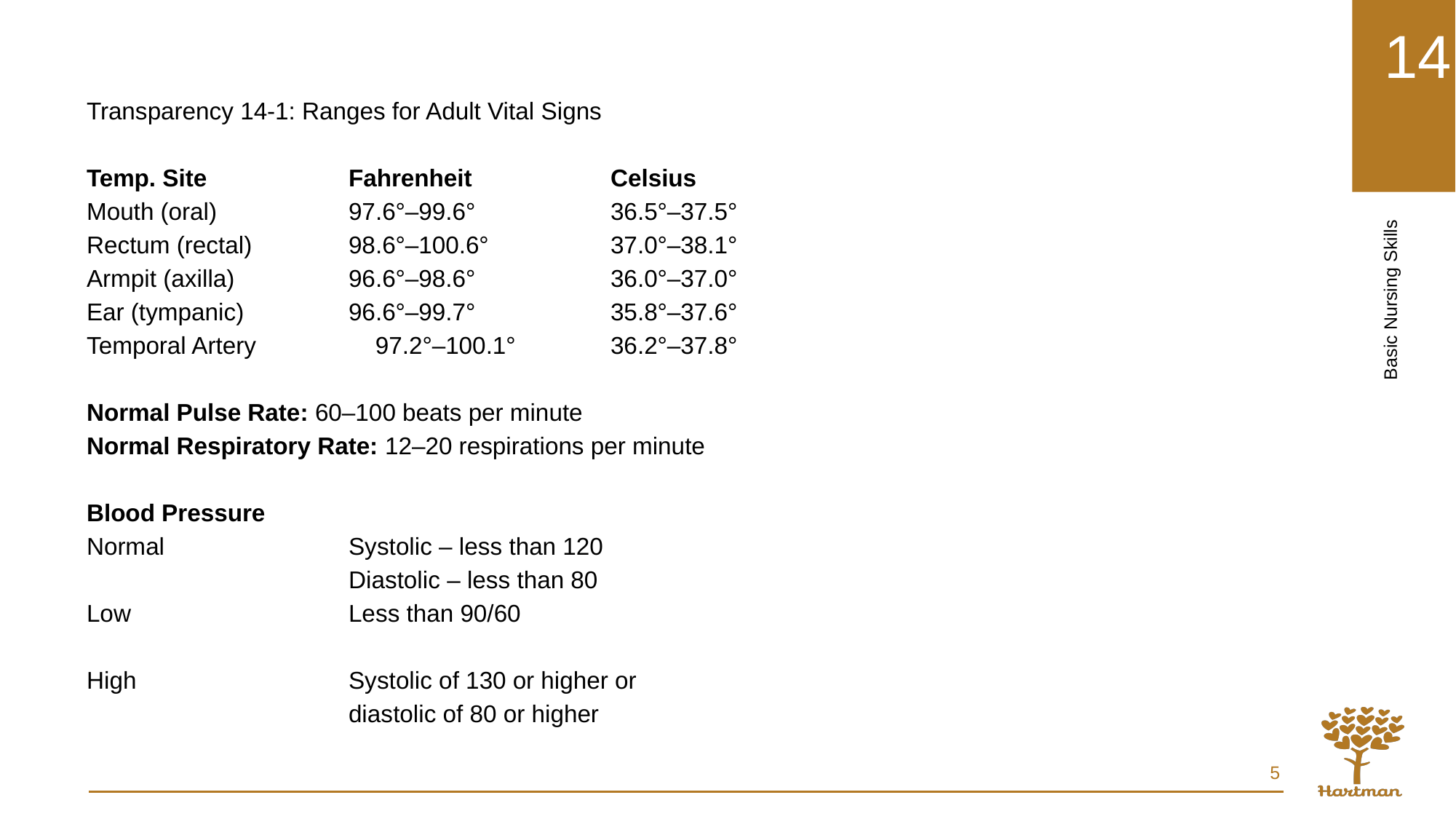

Transparency 14-1: Ranges for Adult Vital Signs

Temp. Site		Fahrenheit		Celsius
Mouth (oral)		97.6°–99.6°		36.5°–37.5°
Rectum (rectal)		98.6°–100.6°		37.0°–38.1°
Armpit (axilla)		96.6°–98.6°		36.0°–37.0°
Ear (tympanic)		96.6°–99.7°		35.8°–37.6°
Temporal Artery	                 97.2°–100.1°		36.2°–37.8°

Normal Pulse Rate: 60–100 beats per minute
Normal Respiratory Rate: 12–20 respirations per minute

Blood Pressure
Normal			Systolic – less than 120
			Diastolic – less than 80
Low 			Less than 90/60

High			Systolic of 130 or higher or
			diastolic of 80 or higher

5